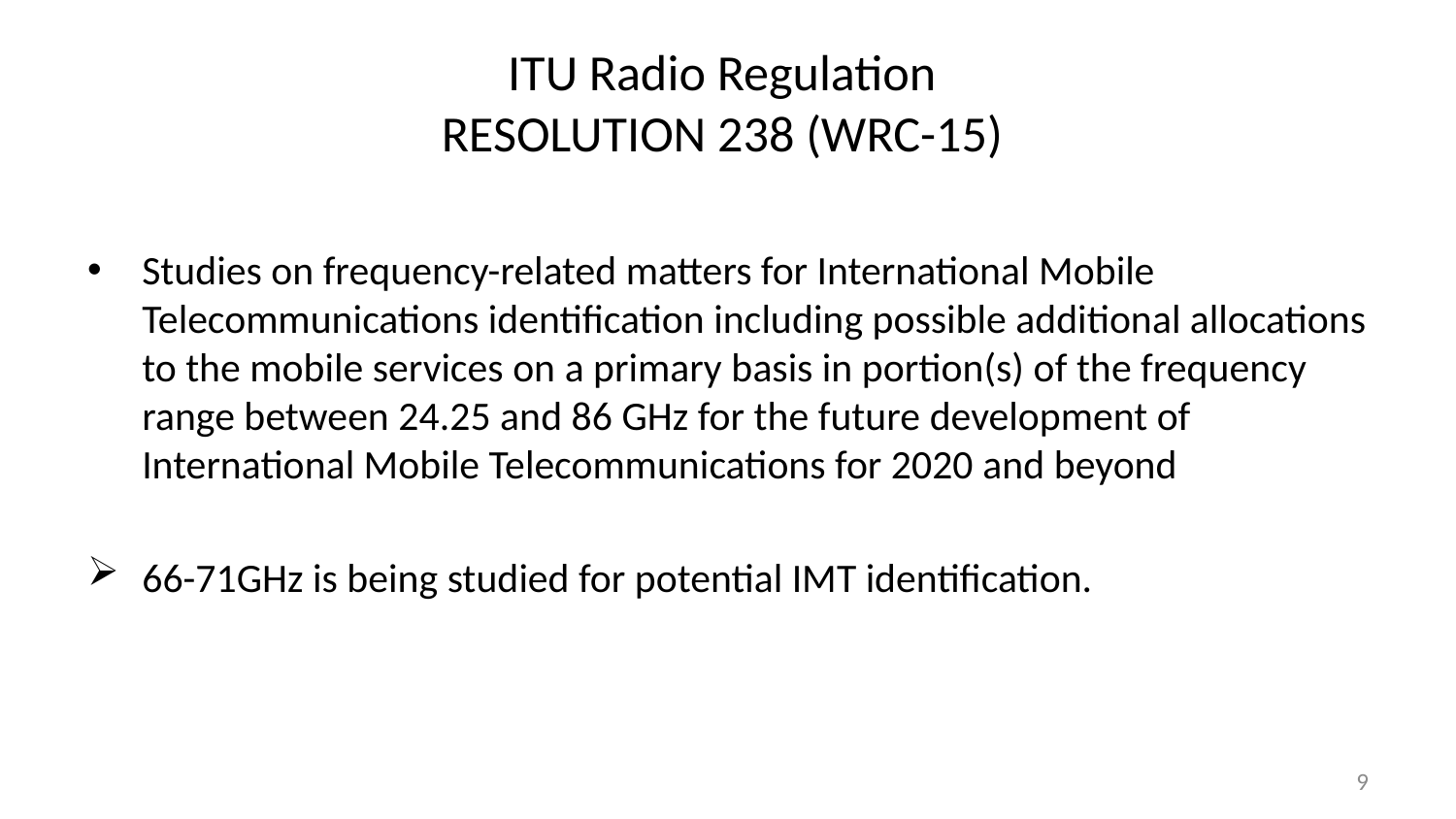

# ITU Radio Regulation RESOLUTION 238 (WRC-15)
Studies on frequency-related matters for International Mobile Telecommunications identification including possible additional allocations to the mobile services on a primary basis in portion(s) of the frequency range between 24.25 and 86 GHz for the future development of International Mobile Telecommunications for 2020 and beyond

66-71GHz is being studied for potential IMT identification.

9